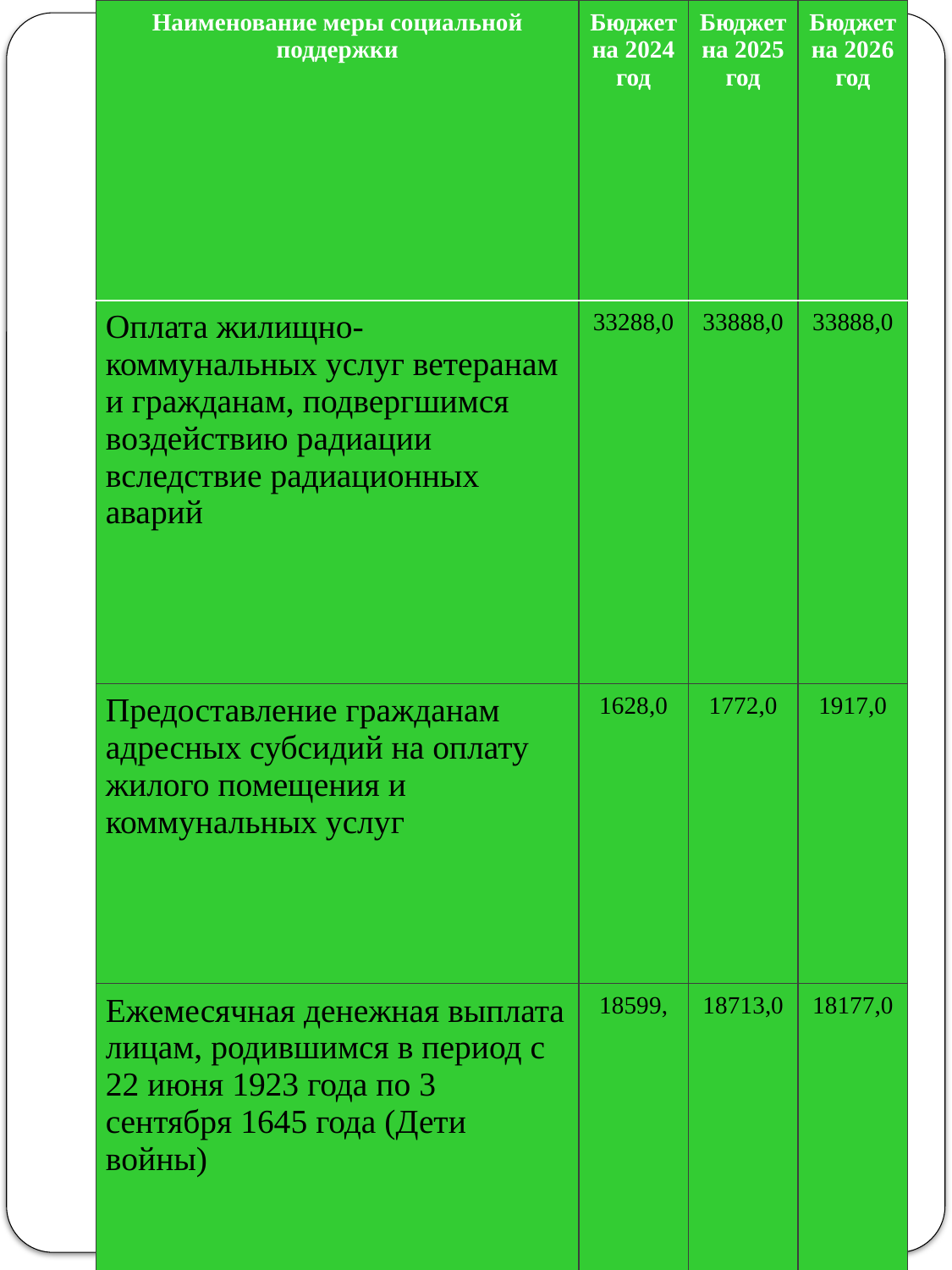

| Наименование меры социальной поддержки | Бюджет на 2024 год | Бюджет на 2025 год | Бюджет на 2026 год |
| --- | --- | --- | --- |
| Оплата жилищно-коммунальных услуг ветеранам и гражданам, подвергшимся воздействию радиации вследствие радиационных аварий | 33288,0 | 33888,0 | 33888,0 |
| Предоставление гражданам адресных субсидий на оплату жилого помещения и коммунальных услуг | 1628,0 | 1772,0 | 1917,0 |
| Ежемесячная денежная выплата лицам, родившимся в период с 22 июня 1923 года по 3 сентября 1645 года (Дети войны) | 18599, | 18713,0 | 18177,0 |